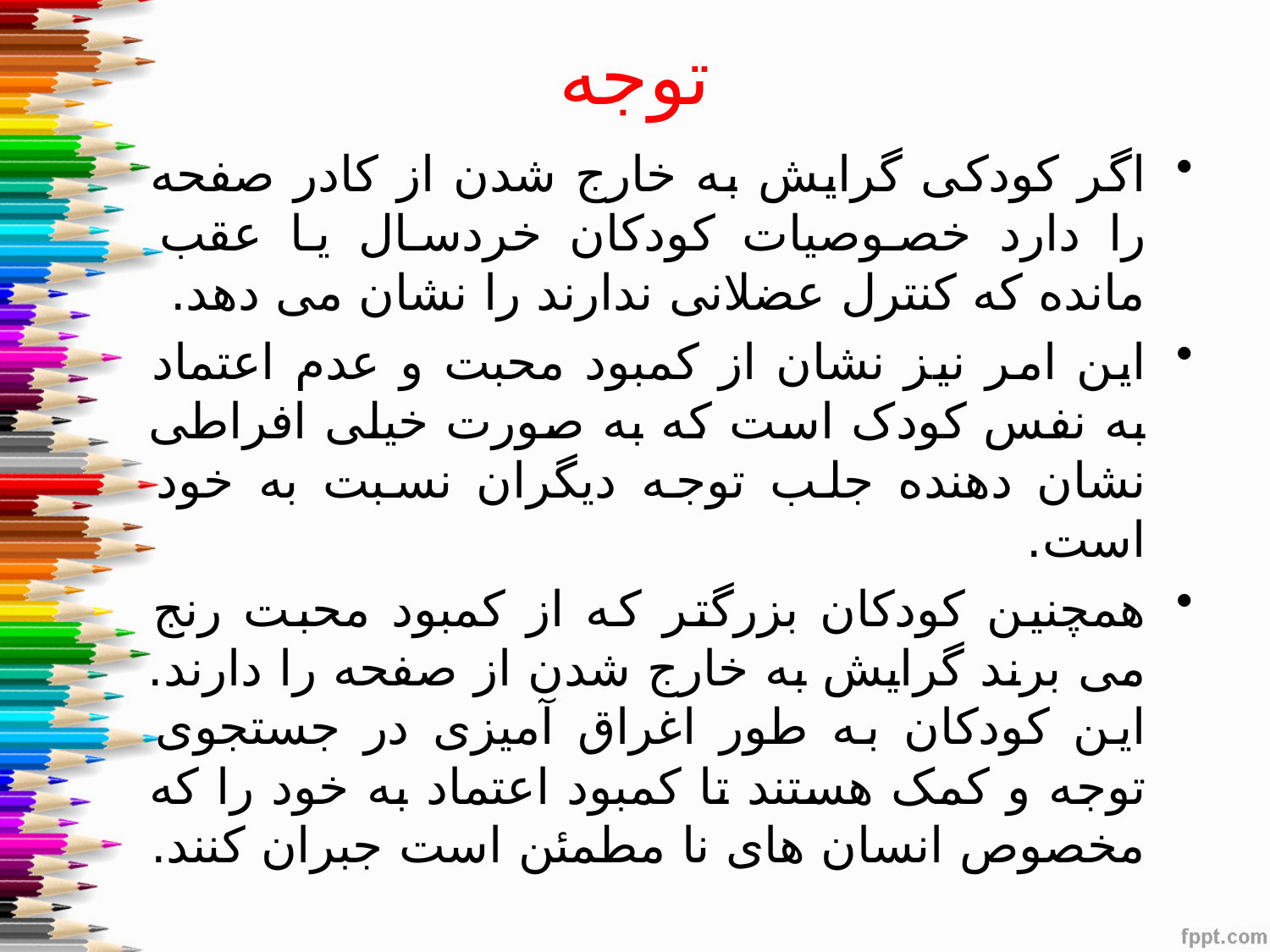

# توجه
اگر کودکی گرایش به خارج شدن از کادر صفحه را دارد خصوصیات کودکان خردسال یا عقب مانده که کنترل عضلانی ندارند را نشان می دهد.
این امر نیز نشان از کمبود محبت و عدم اعتماد به نفس کودک است که به صورت خیلی افراطی نشان دهنده جلب توجه دیگران نسبت به خود است.
همچنین کودکان بزرگتر که از کمبود محبت رنج می برند گرایش به خارج شدن از صفحه را دارند. این کودکان به طور اغراق آمیزی در جستجوی توجه و کمک هستند تا کمبود اعتماد به خود را که مخصوص انسان های نا مطمئن است جبران کنند.